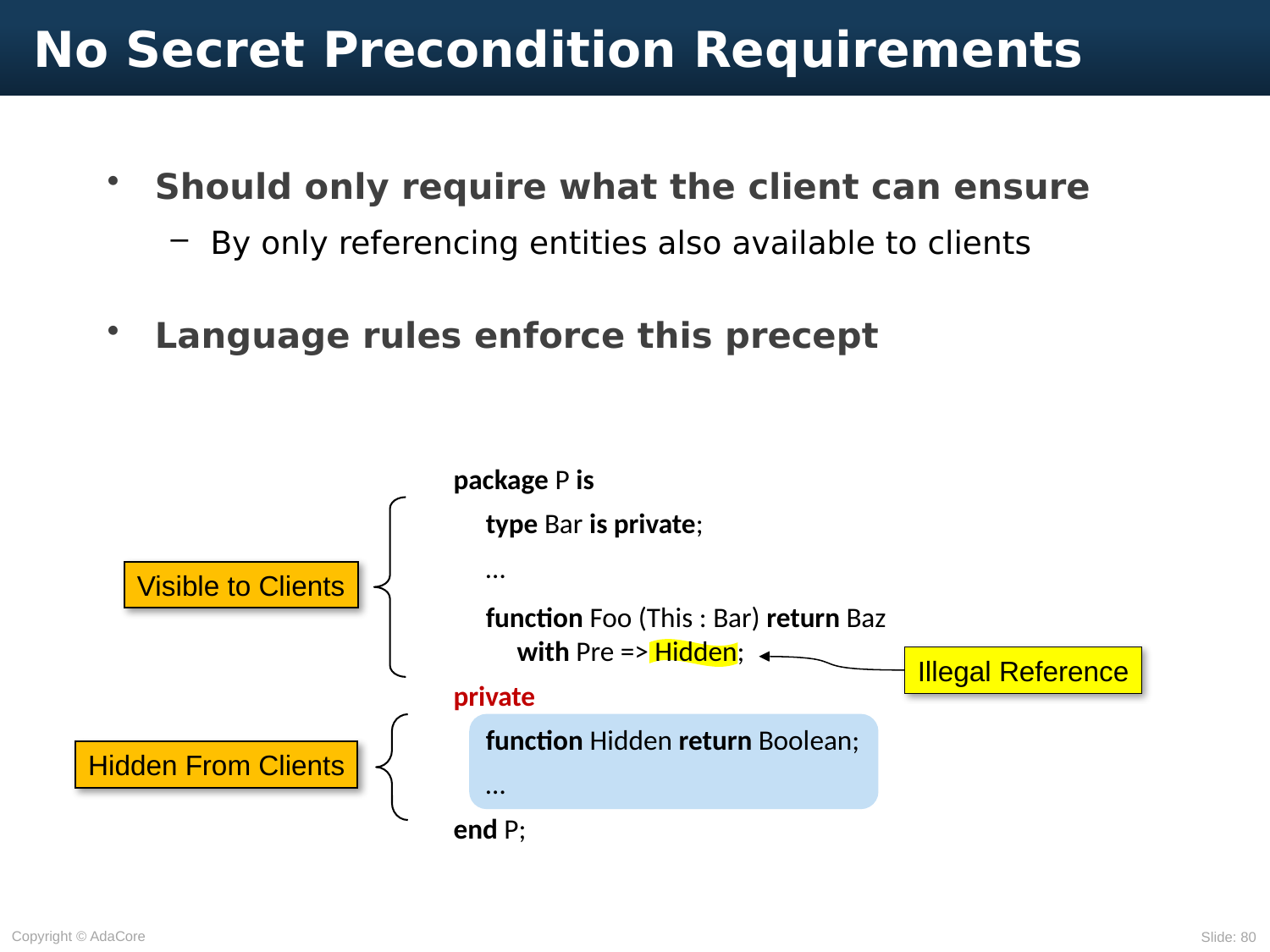

# No Secret Precondition Requirements
Should only require what the client can ensure
By only referencing entities also available to clients
Language rules enforce this precept
package P is
	type Bar is private;
	…
	function Foo (This : Bar) return Baz
		with Pre => Hidden;
private
	function Hidden return Boolean;
	…
end P;

Visible to Clients

Illegal Reference

Hidden From Clients